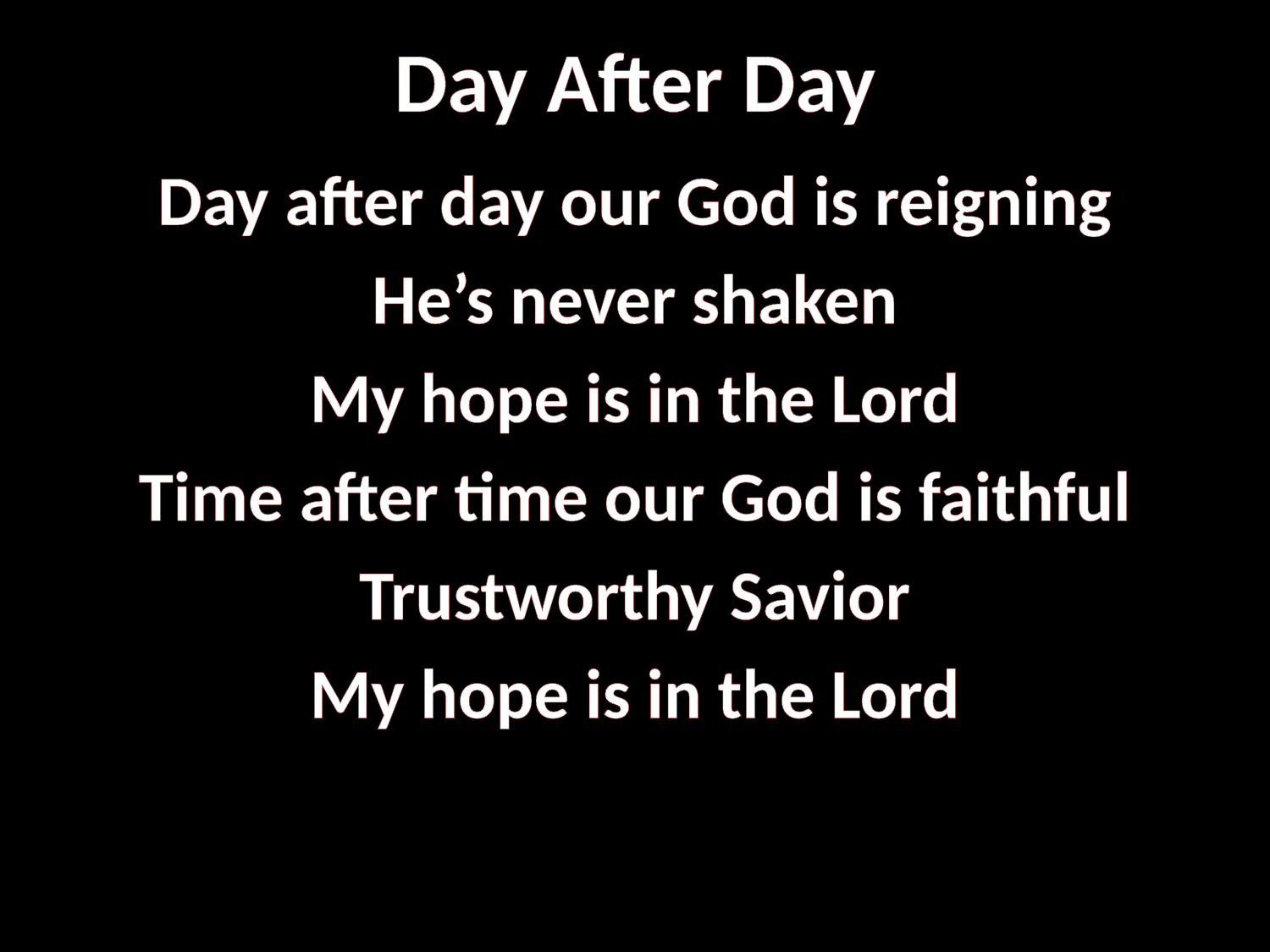

# Day After Day
Day after day our God is reigning
He’s never shaken
My hope is in the Lord
Time after time our God is faithful
Trustworthy Savior
My hope is in the Lord